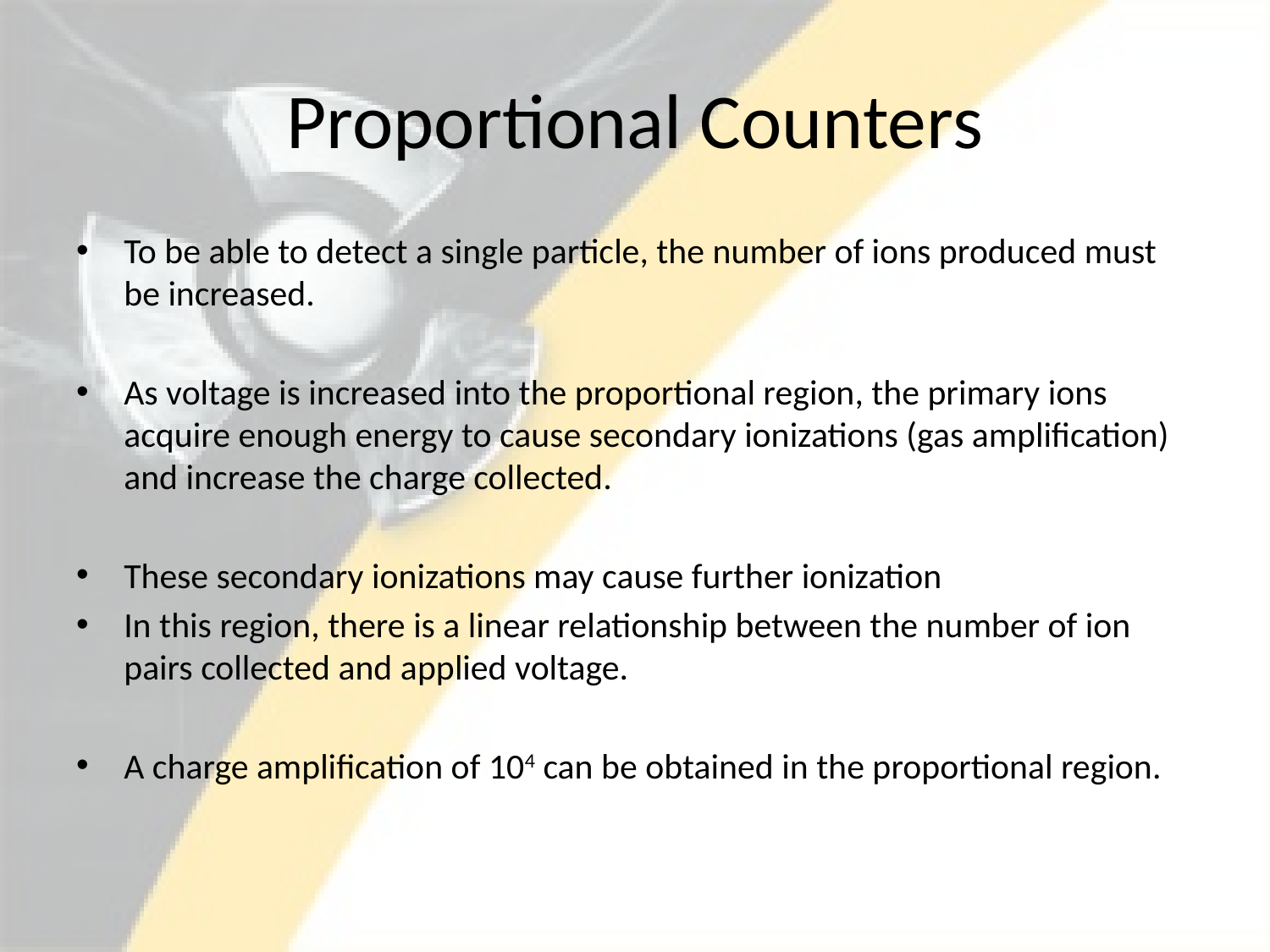

# Proportional Counters
To be able to detect a single particle, the number of ions produced must be increased.

As voltage is increased into the proportional region, the primary ions acquire enough energy to cause secondary ionizations (gas amplification) and increase the charge collected.

These secondary ionizations may cause further ionization
In this region, there is a linear relationship between the number of ion pairs collected and applied voltage.

A charge amplification of 104 can be obtained in the proportional region.